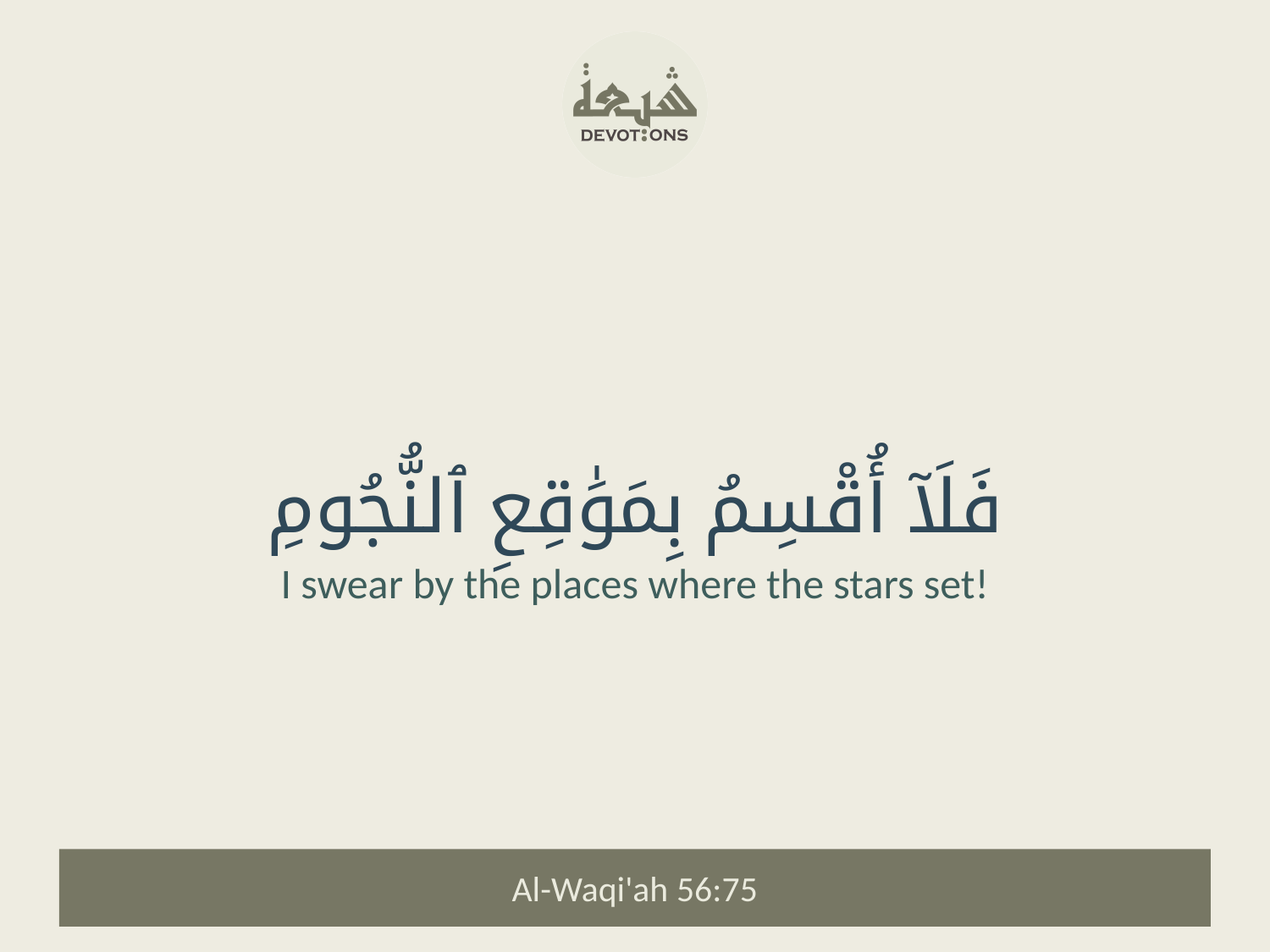

فَلَآ أُقْسِمُ بِمَوَٰقِعِ ٱلنُّجُومِ
I swear by the places where the stars set!
Al-Waqi'ah 56:75